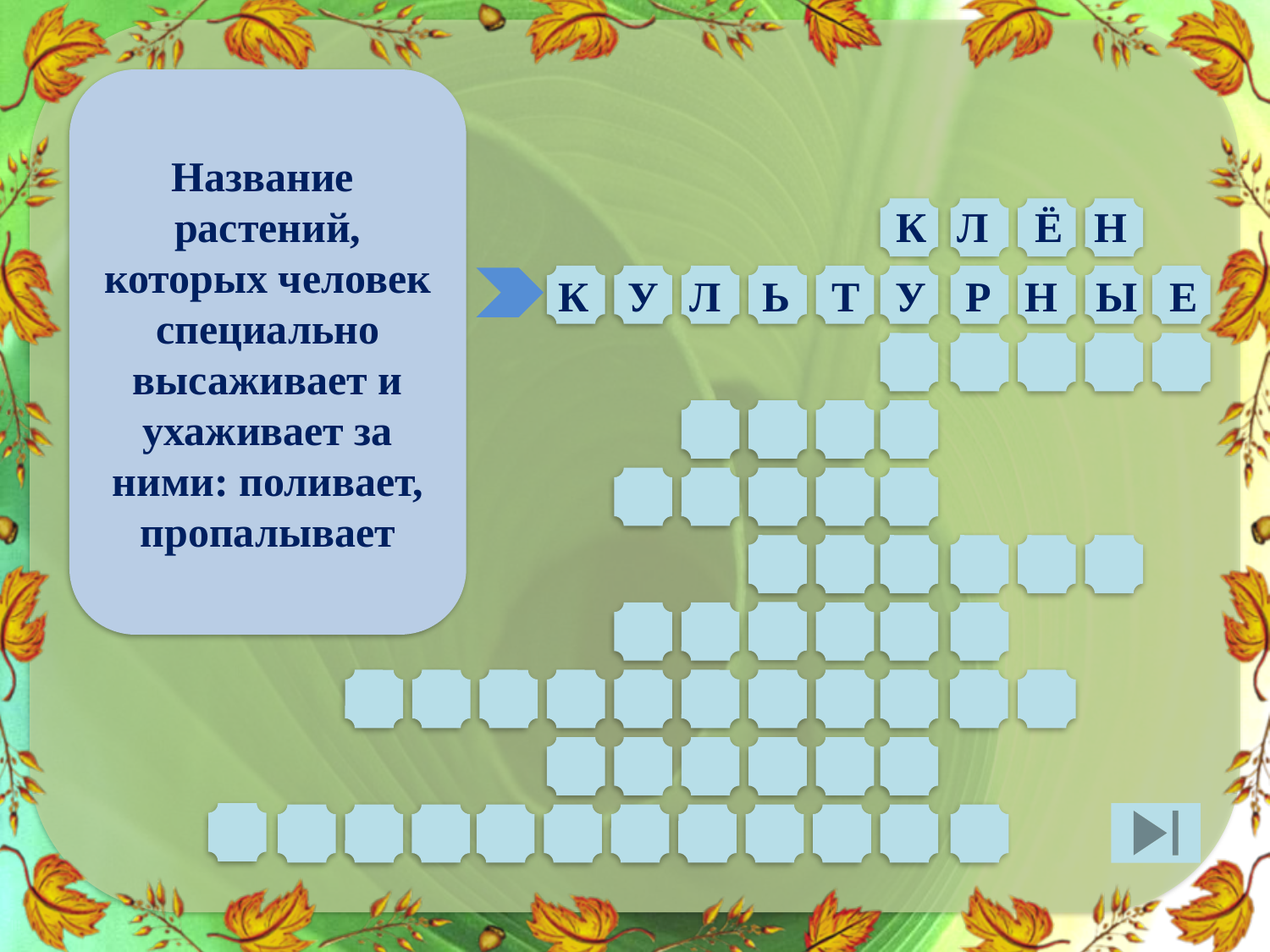

Название  растений, которых человек специально высаживает и ухаживает за ними: поливает, пропалывает
К
Л
Ё
Н

К
У
Л
Ь
Т
У
Р
Н
Ы
Е